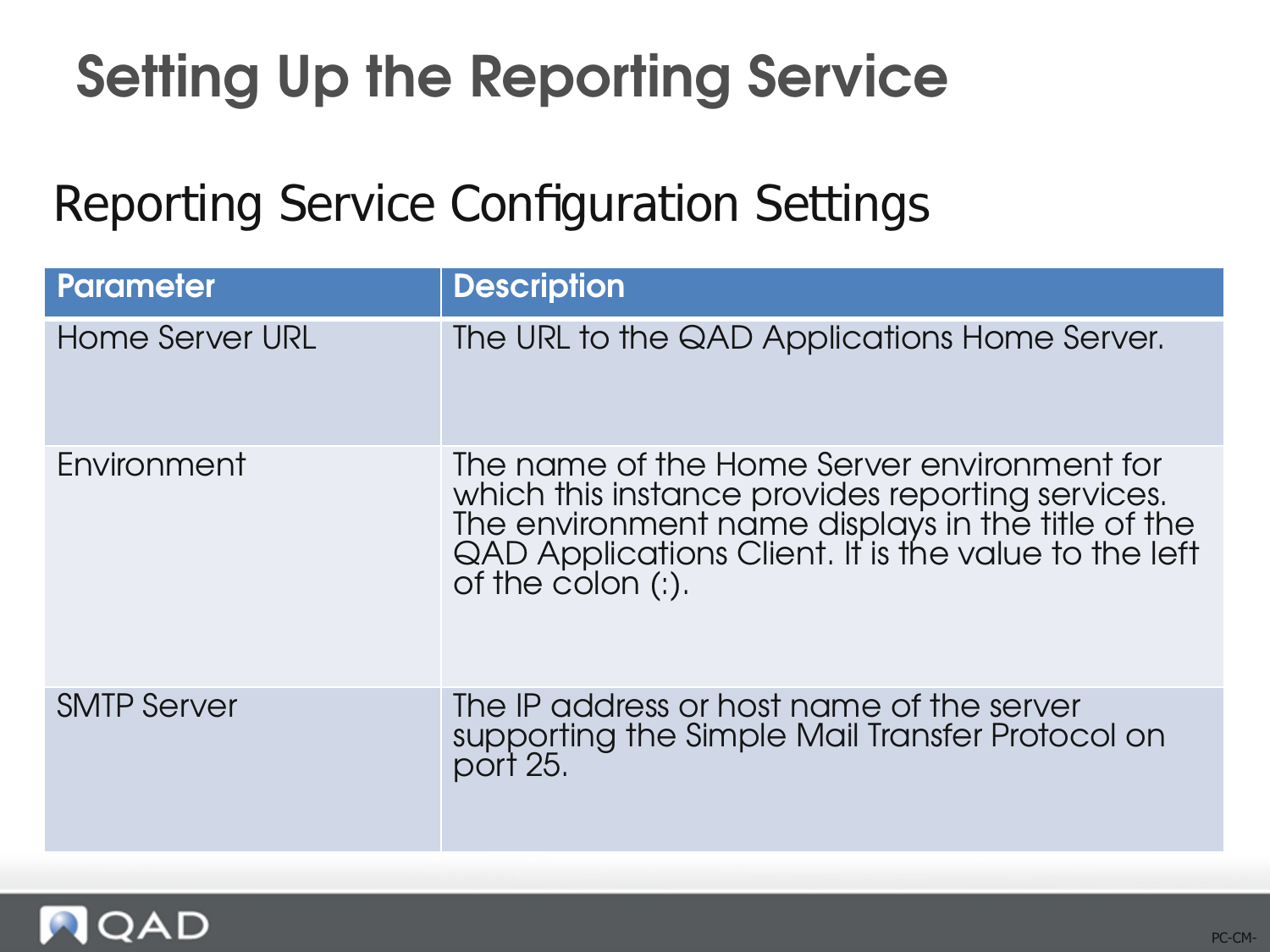

# Setting Up the Reporting Service
Reporting Service Configuration Settings
| Parameter | Description |
| --- | --- |
| Home Server URL | The URL to the QAD Applications Home Server. |
| Environment | The name of the Home Server environment for which this instance provides reporting services. The environment name displays in the title of the QAD Applications Client. It is the value to the left of the colon (:). |
| SMTP Server | The IP address or host name of the server supporting the Simple Mail Transfer Protocol on port 25. |
PC-CM-